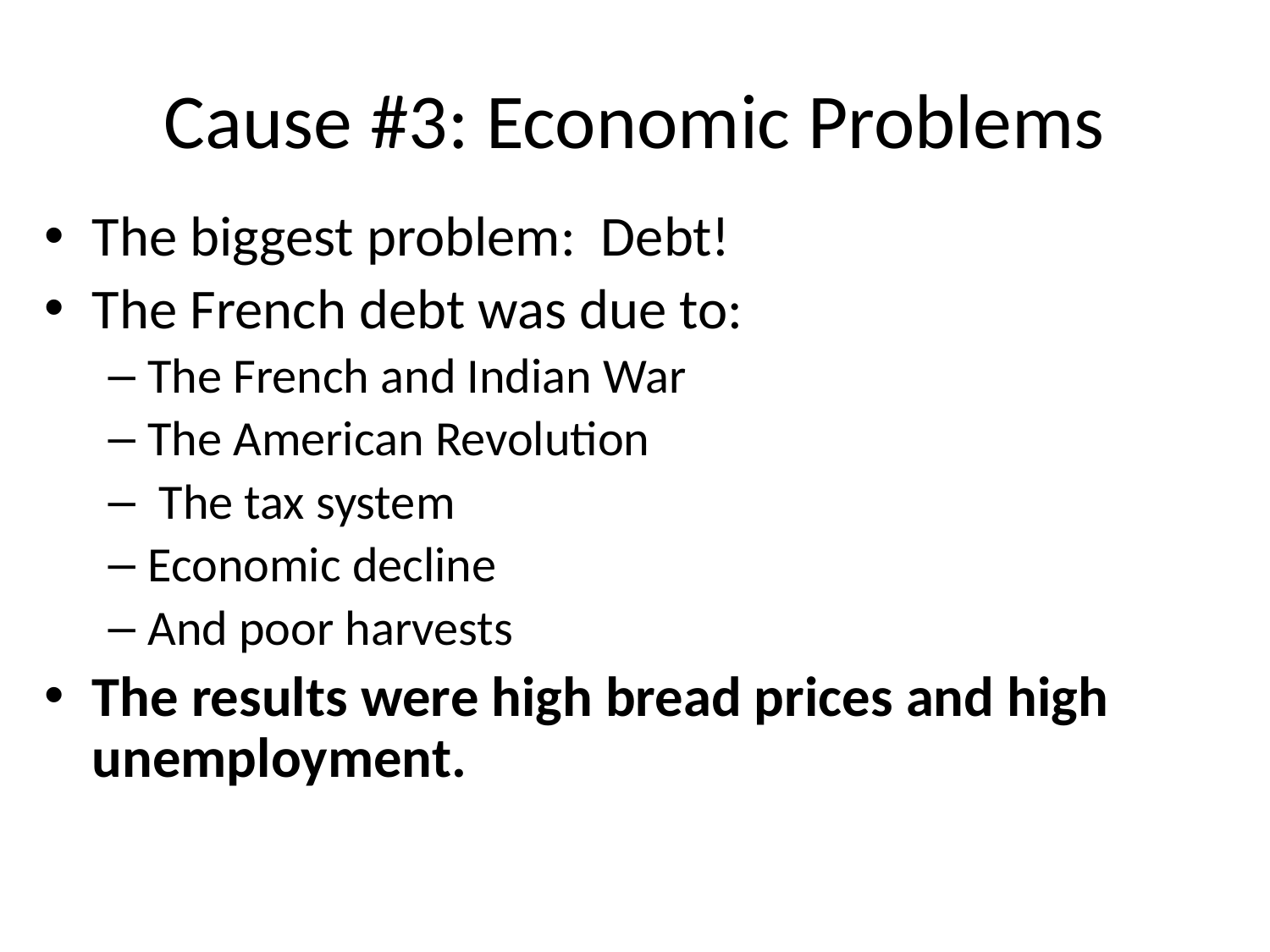

# Cause #3: Economic Problems
The biggest problem:  Debt!
The French debt was due to:
The French and Indian War
The American Revolution
 The tax system
Economic decline
And poor harvests
The results were high bread prices and high unemployment.